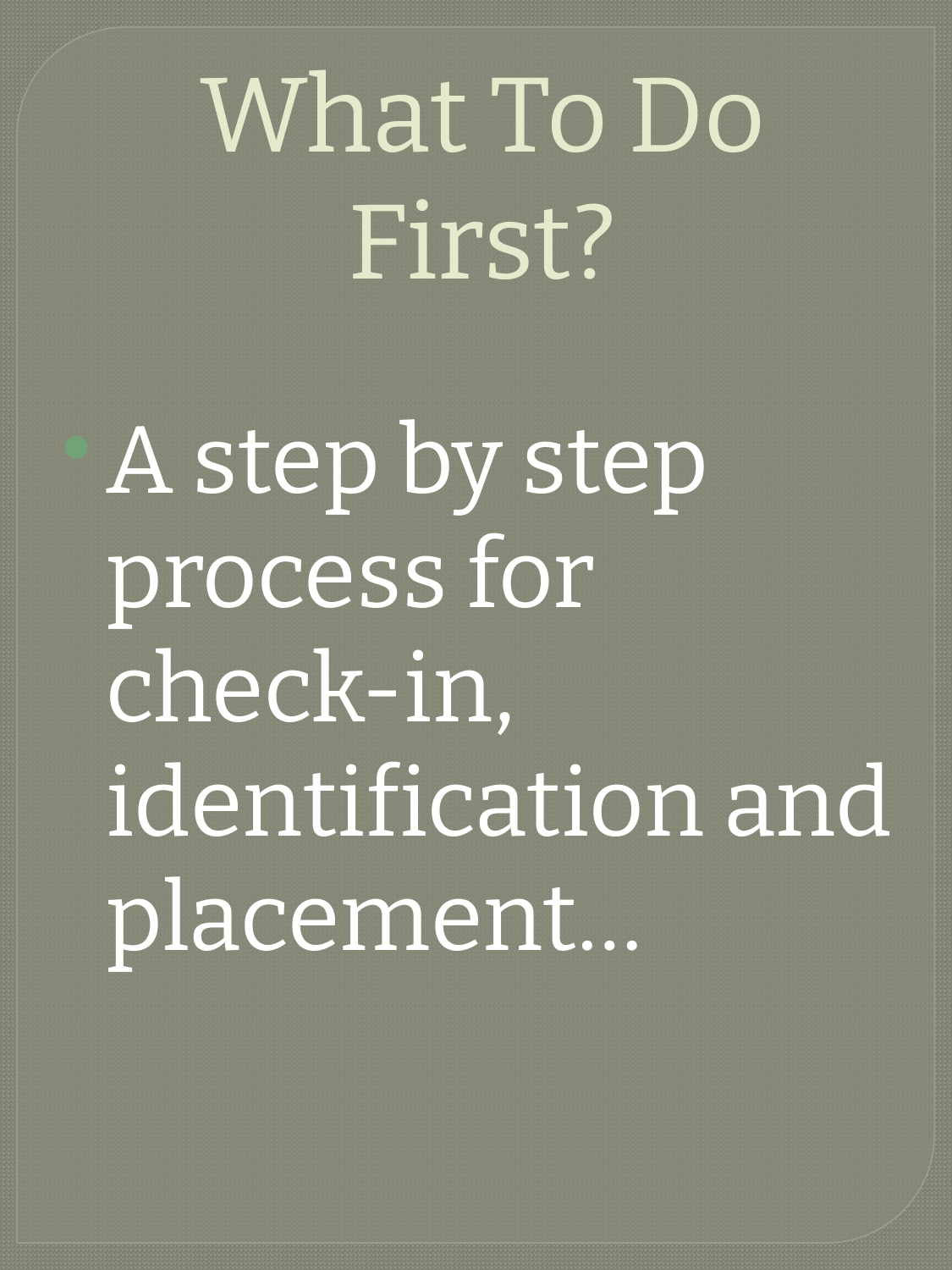

# What To Do First?
A step by step process for check-in, identification and placement…